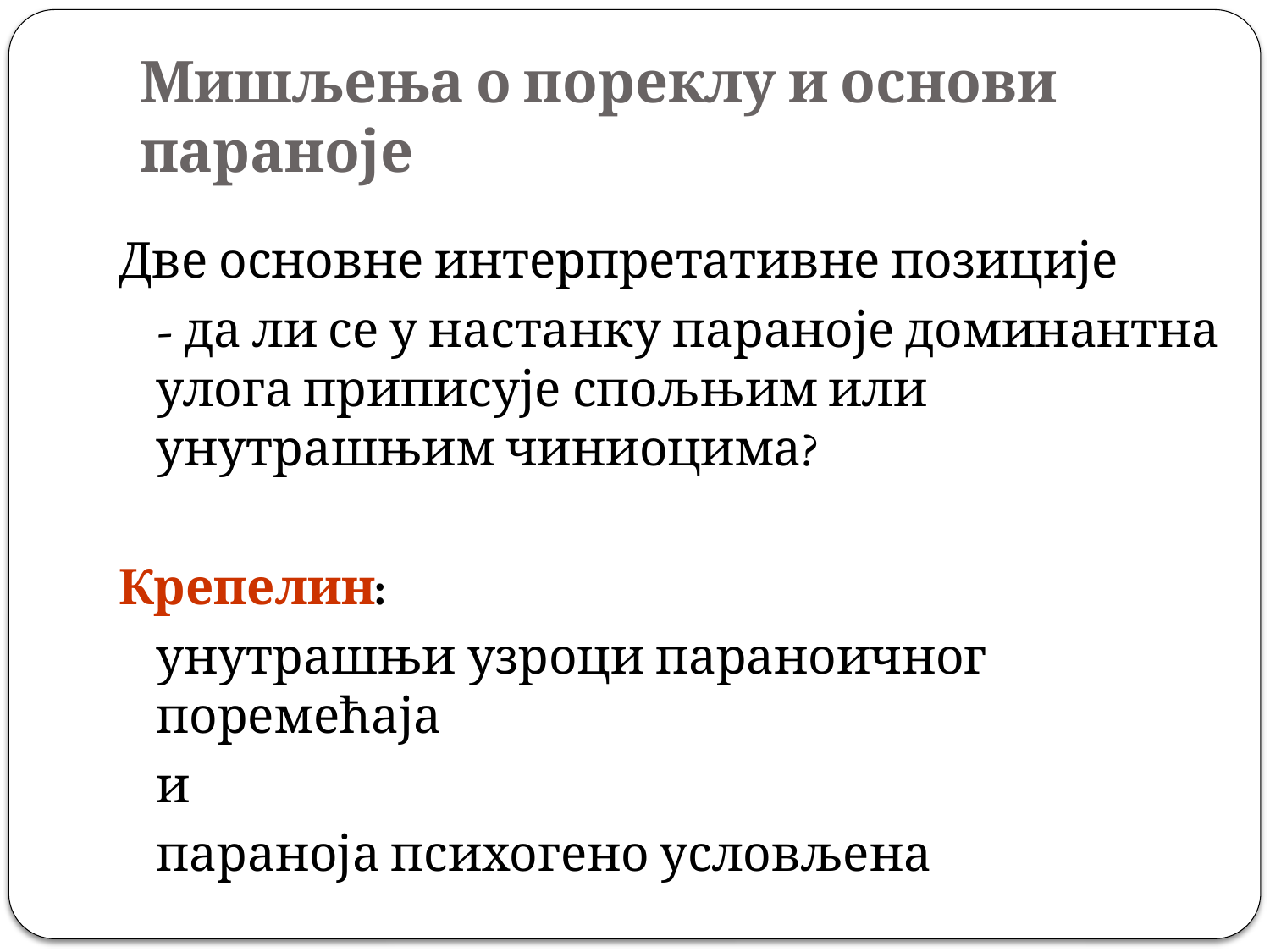

# Мишљења о пореклу и основи параноје
Две основне интерпретативне позиције
	- да ли се у настанку параноје доминантна улога приписује спољњим или унутрашњим чиниоцима?

Крепелин:
	унутрашњи узроци параноичног поремећаја
	и
	параноја психогено условљена